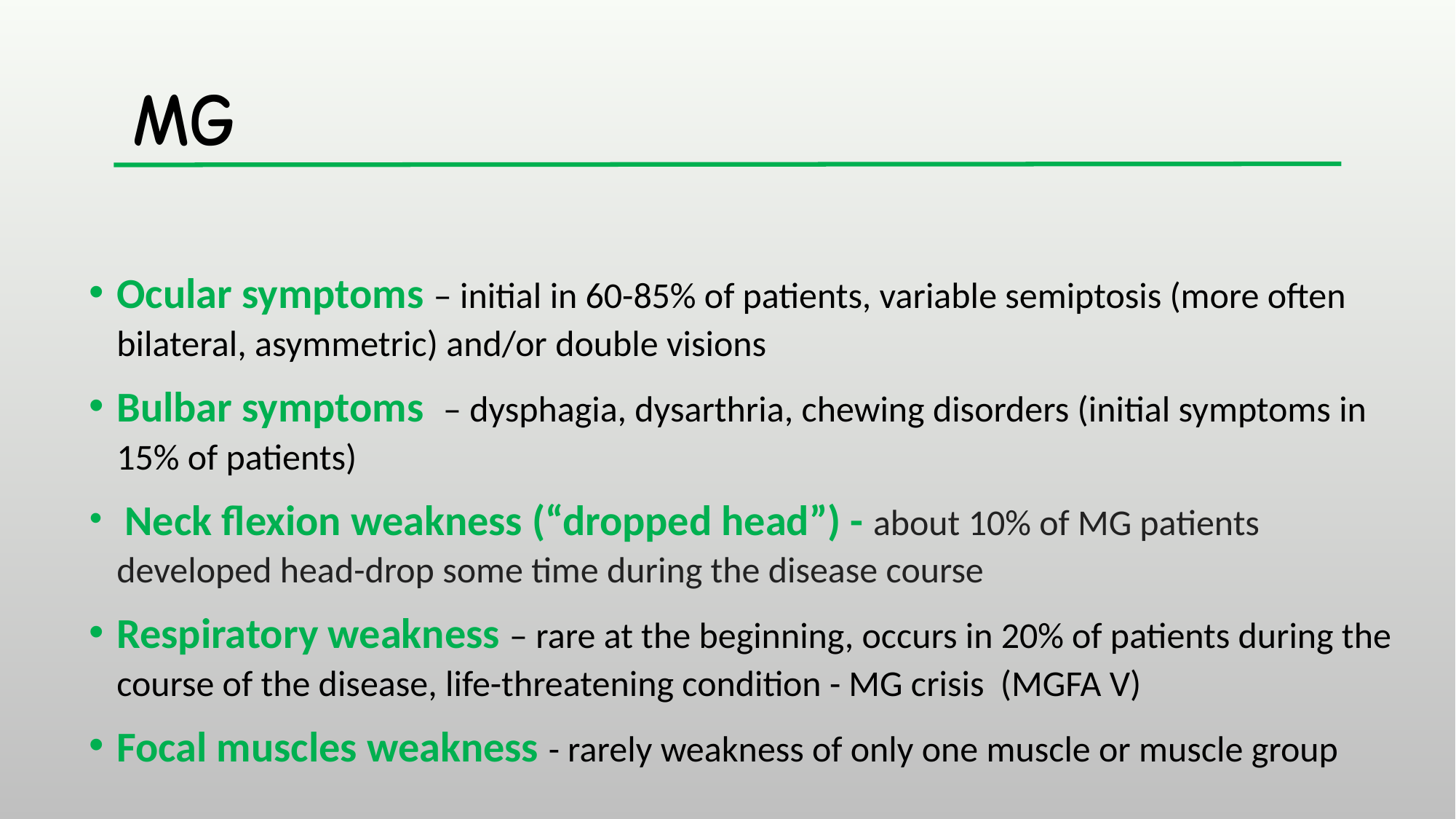

# MG

Ocular symptoms – initial in 60-85% of patients, variable semiptosis (more often bilateral, asymmetric) and/or double visions
Bulbar symptoms  – dysphagia, dysarthria, chewing disorders (initial symptoms in 15% of patients)
 Neck flexion weakness (“dropped head”) - about 10% of MG patients developed head-drop some time during the disease course
Respiratory weakness – rare at the beginning, occurs in 20% of patients during the course of the disease, life-threatening condition - MG crisis  (MGFA V)
Focal muscles weakness - rarely weakness of only one muscle or muscle group